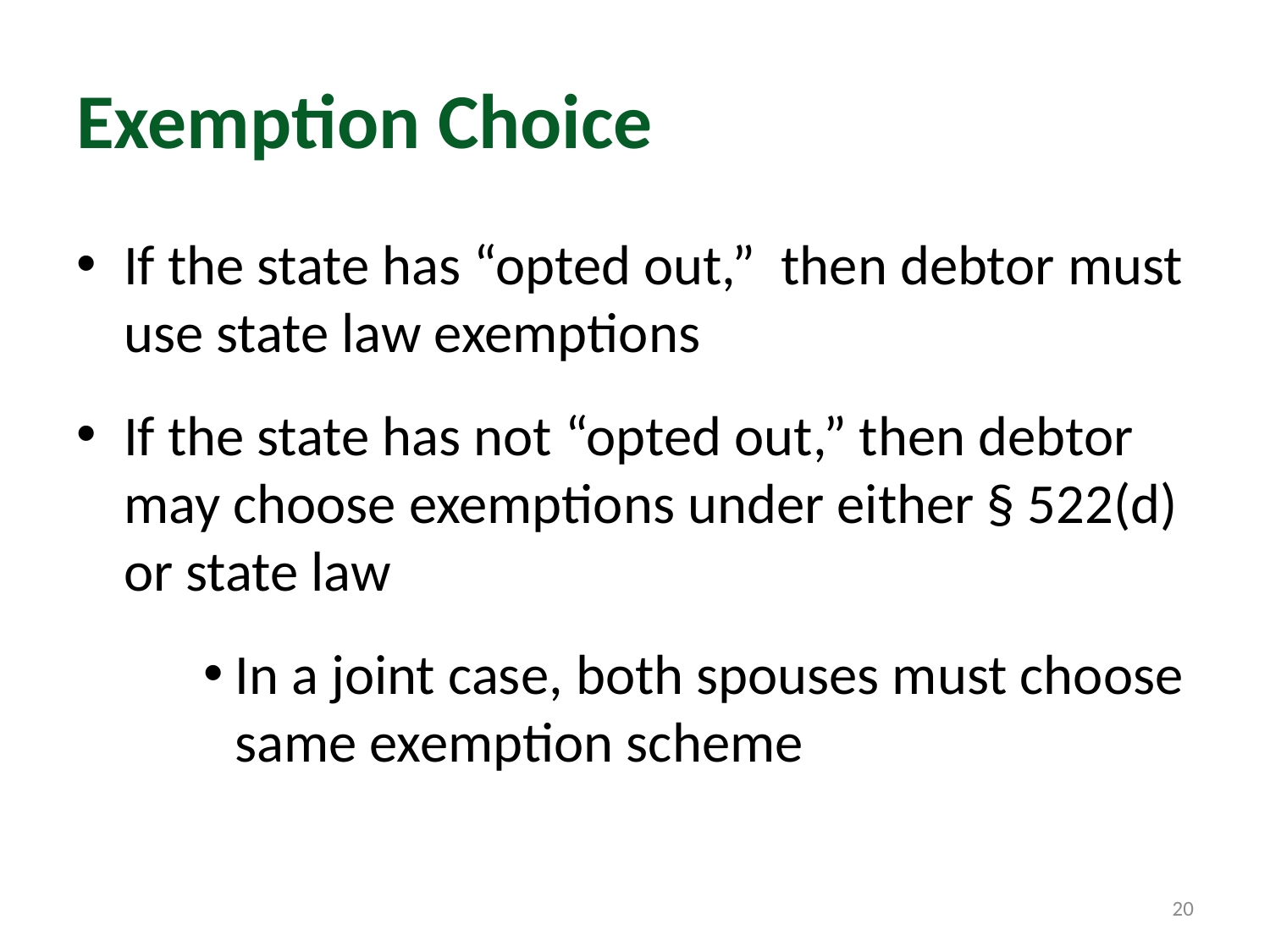

# Exemption Choice
If the state has “opted out,”  then debtor must use state law exemptions
If the state has not “opted out,” then debtor may choose exemptions under either § 522(d) or state law
In a joint case, both spouses must choose same exemption scheme
20